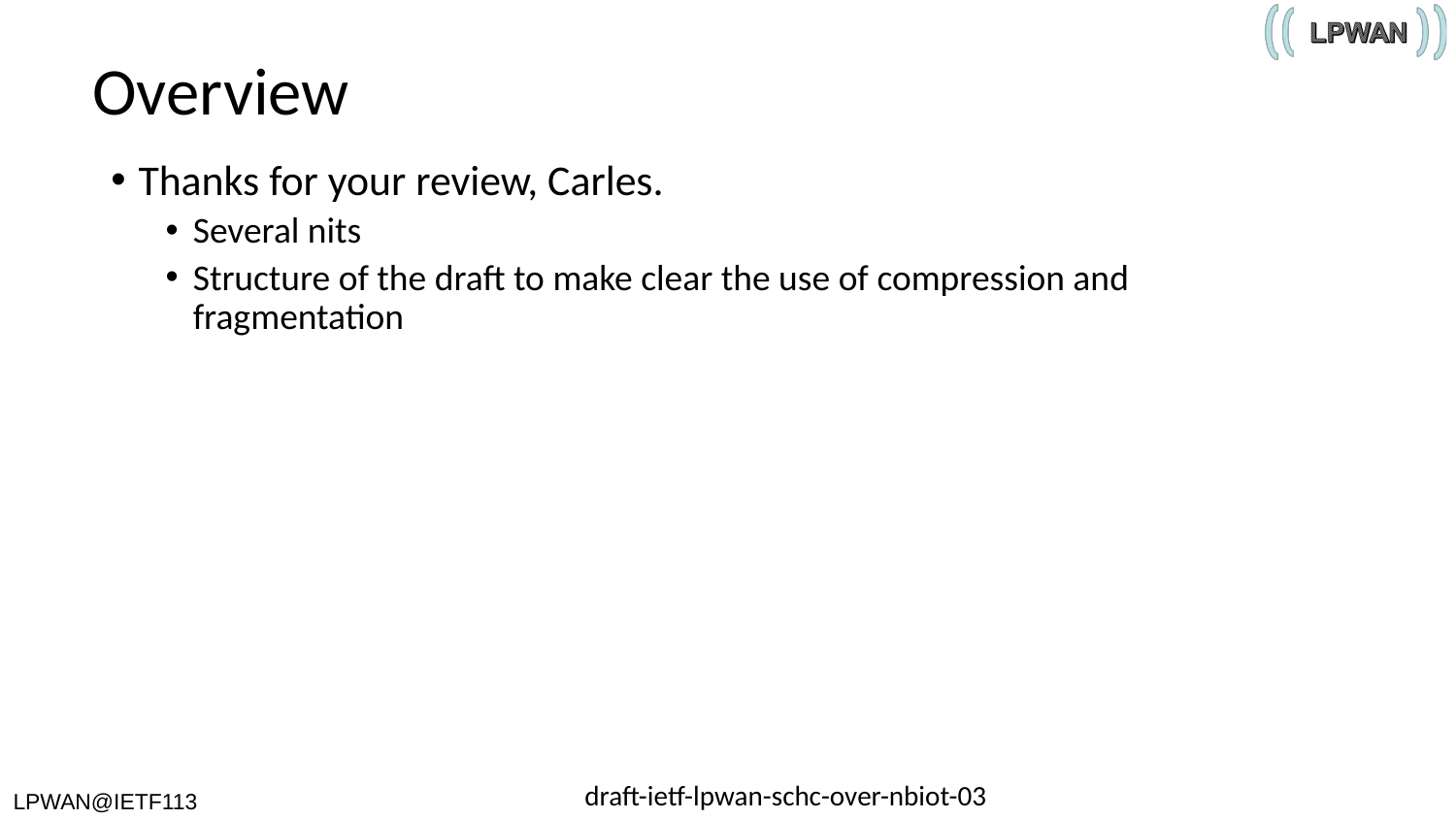

# Overview
Thanks for your review, Carles.
Several nits
Structure of the draft to make clear the use of compression and fragmentation

draft-ietf-lpwan-schc-over-nbiot-03